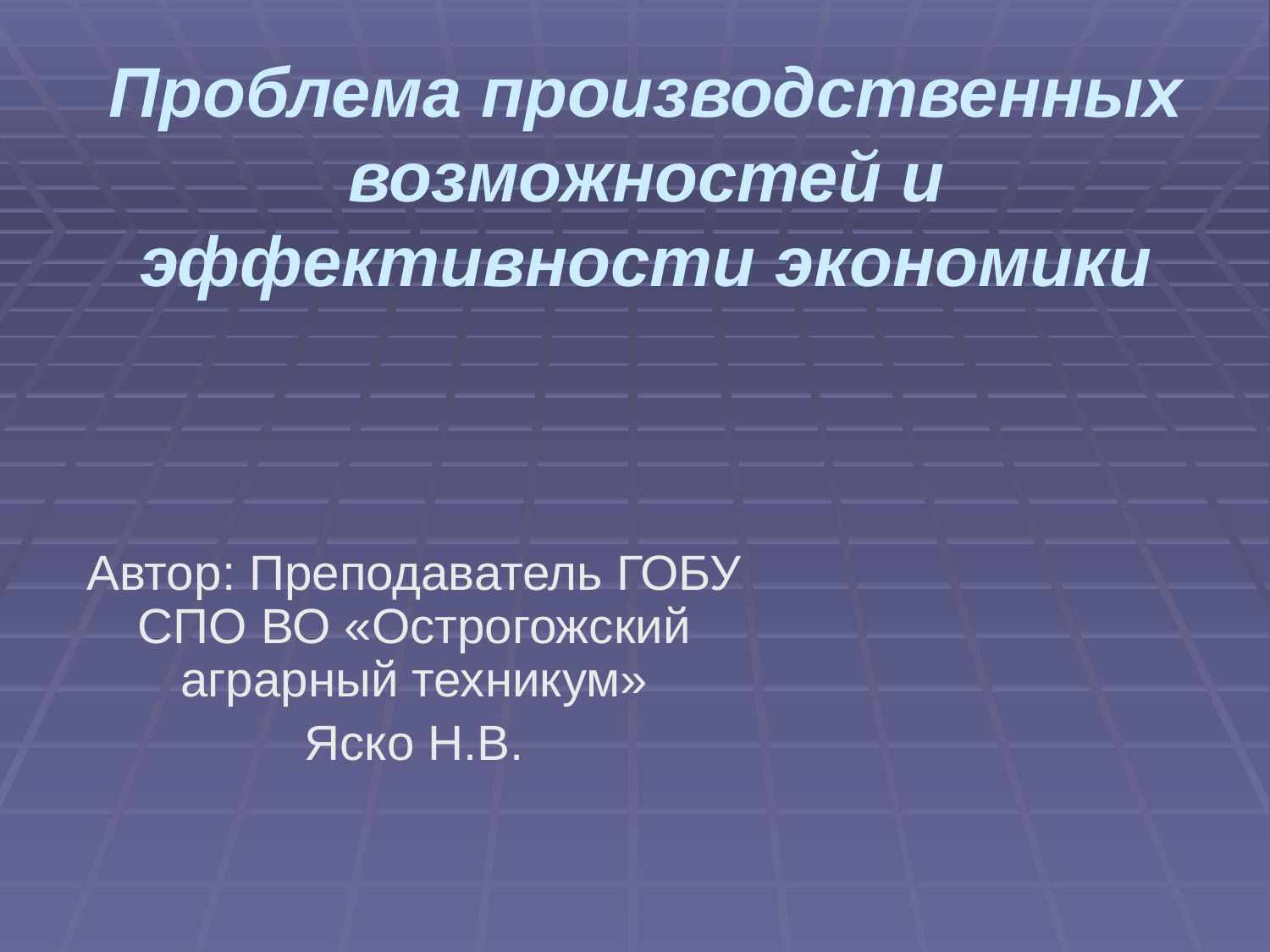

# Проблема производственных возможностей и эффективности экономики
Автор: Преподаватель ГОБУ СПО ВО «Острогожский аграрный техникум»
Яско Н.В.